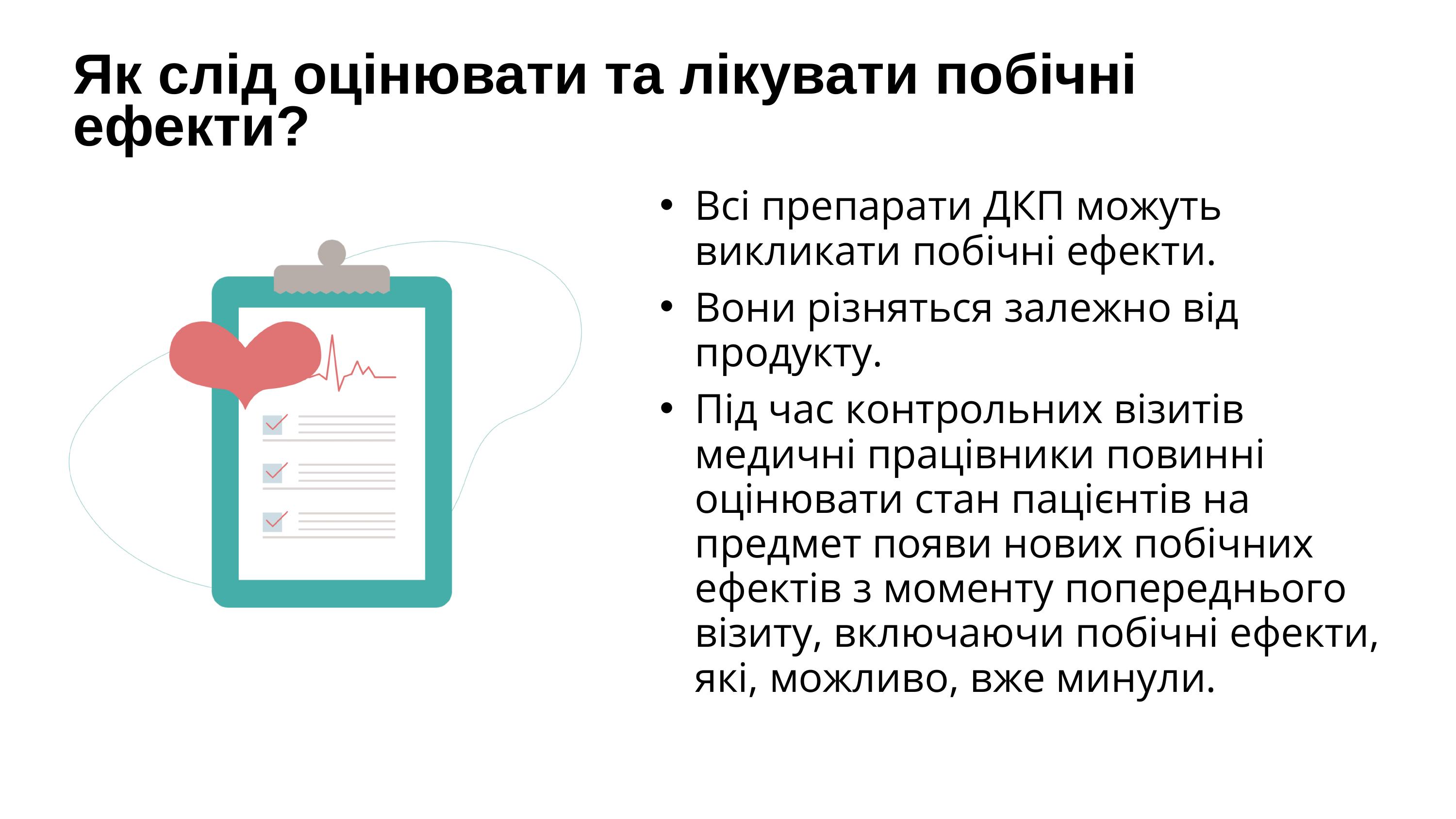

Як слід оцінювати та лікувати побічні ефекти?
Всі препарати ДКП можуть викликати побічні ефекти.
Вони різняться залежно від продукту.
Під час контрольних візитів медичні працівники повинні оцінювати стан пацієнтів на предмет появи нових побічних ефектів з моменту попереднього візиту, включаючи побічні ефекти, які, можливо, вже минули.